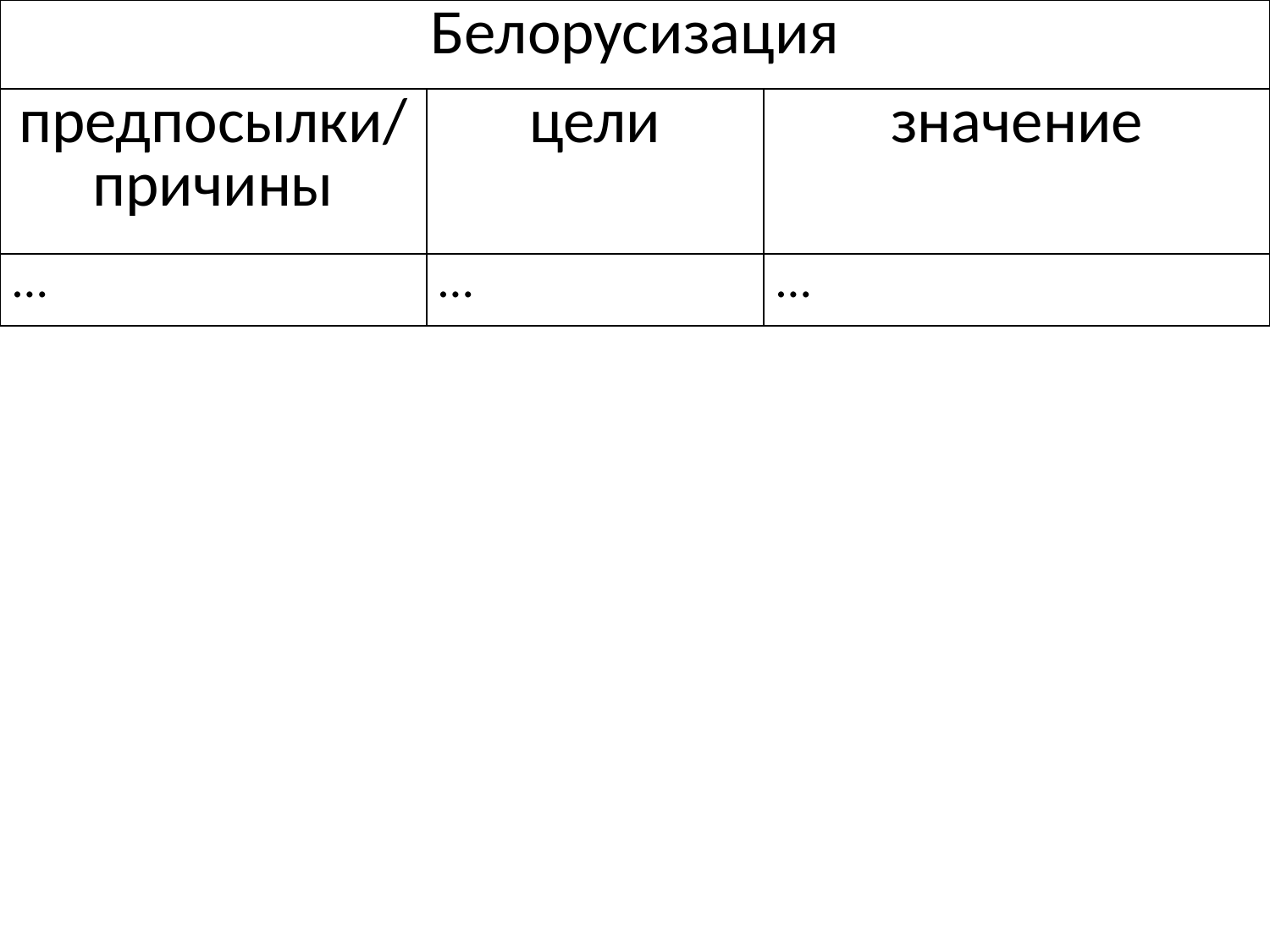

| Белорусизация |  |  |
| --- | --- | --- |
| предпосылки/ причины | цели | значение |
| … | … | … |